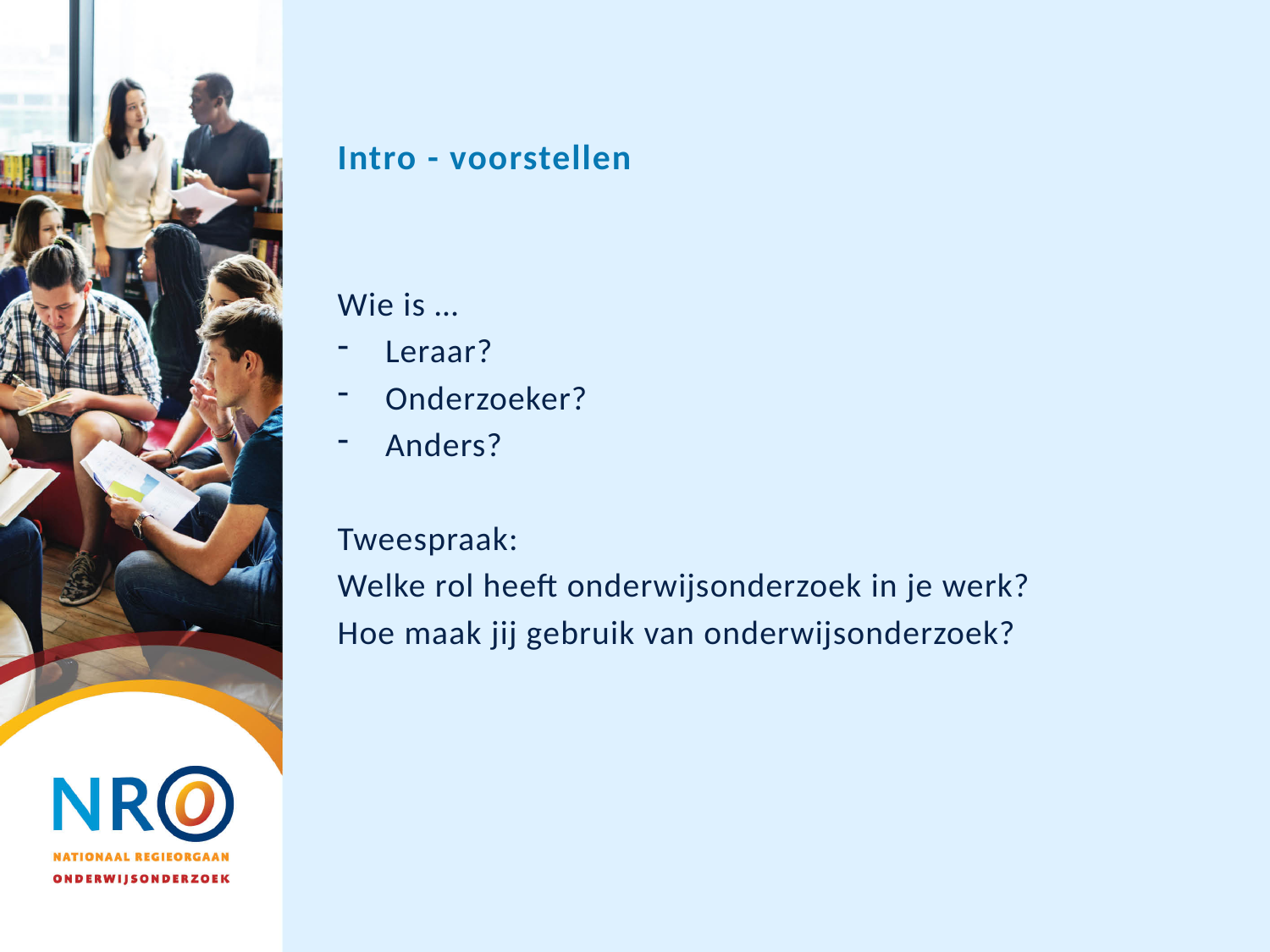

# Intro - voorstellen
Wie is …
Leraar?
Onderzoeker?
Anders?

Tweespraak:
Welke rol heeft onderwijsonderzoek in je werk?
Hoe maak jij gebruik van onderwijsonderzoek?